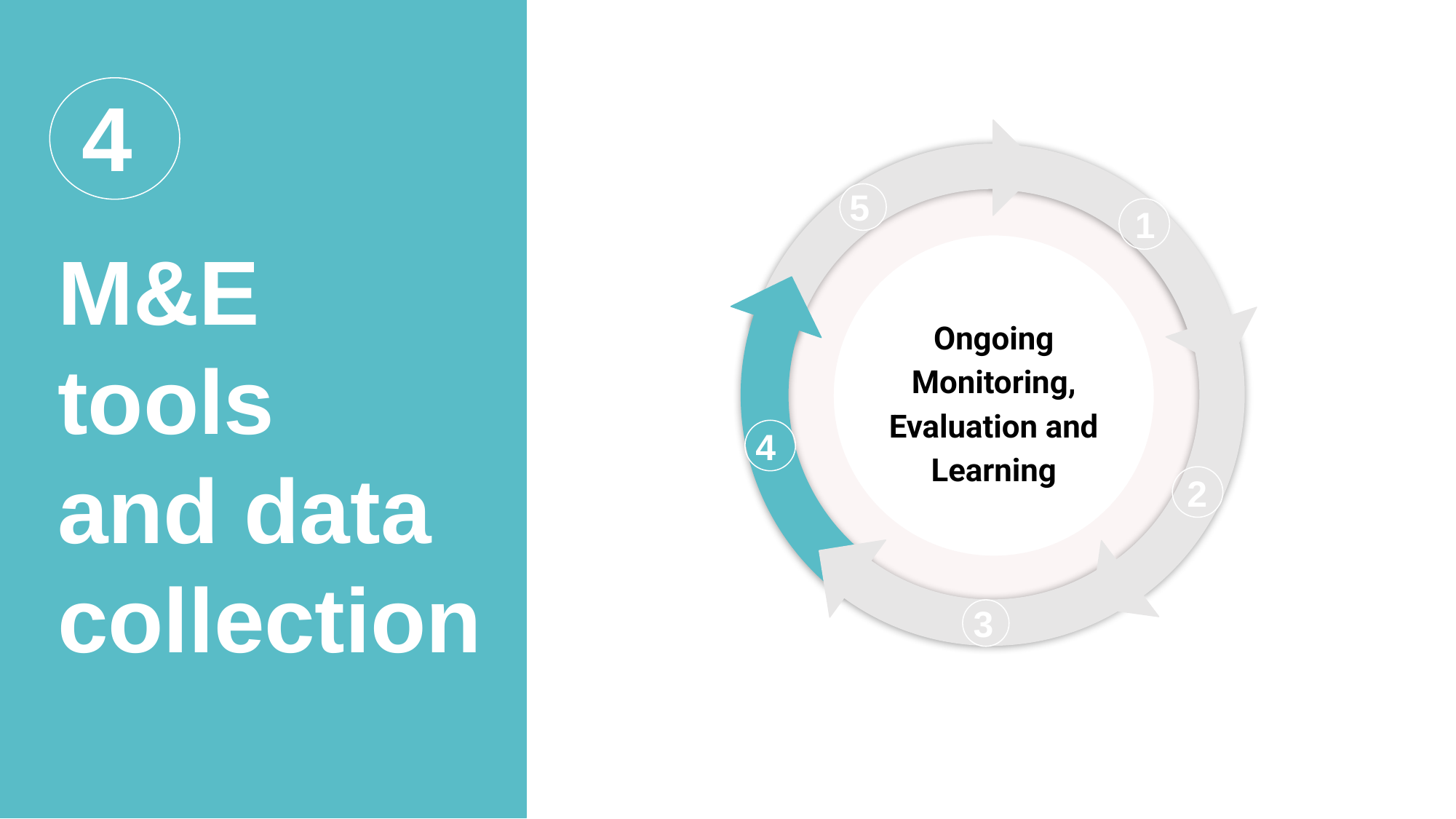

4

1

5

1

M&E tools
and data collection

Ongoing Monitoring, Evaluation and Learning
4

2

3